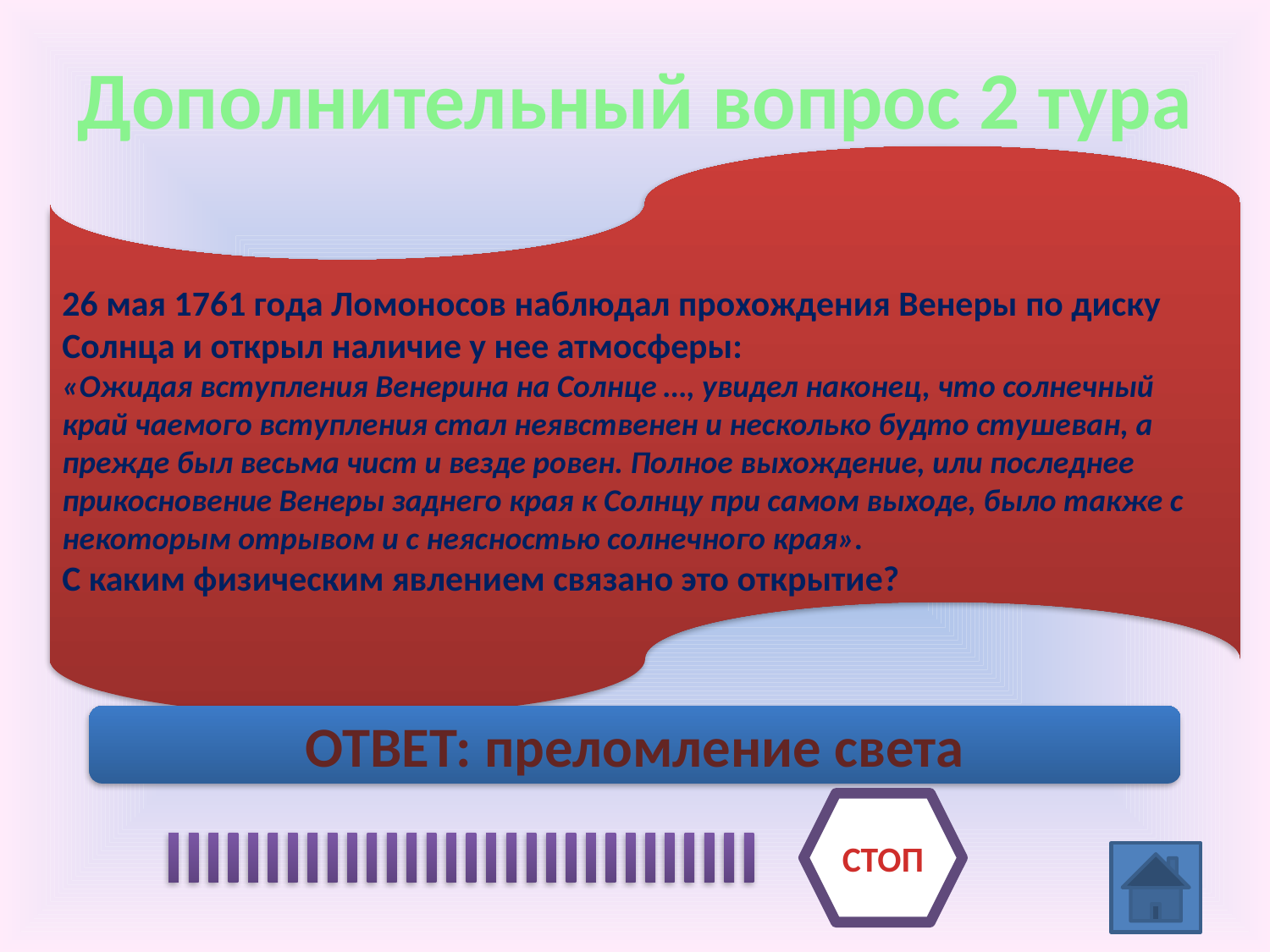

# Дополнительный вопрос 2 тура

26 мая 1761 года Ломоносов наблюдал прохождения Венеры по диску Солнца и открыл наличие у нее атмосферы:
«Ожидая вступления Венерина на Солнце …, увидел наконец, что солнечный край чаемого вступления стал неявственен и несколько будто стушеван, а прежде был весьма чист и везде ровен. Полное выхождение, или последнее прикосновение Венеры заднего края к Солнцу при самом выходе, было также с некоторым отрывом и с неясностью солнечного края».
С каким физическим явлением связано это открытие?

ОТВЕТ: преломление света

СТОП